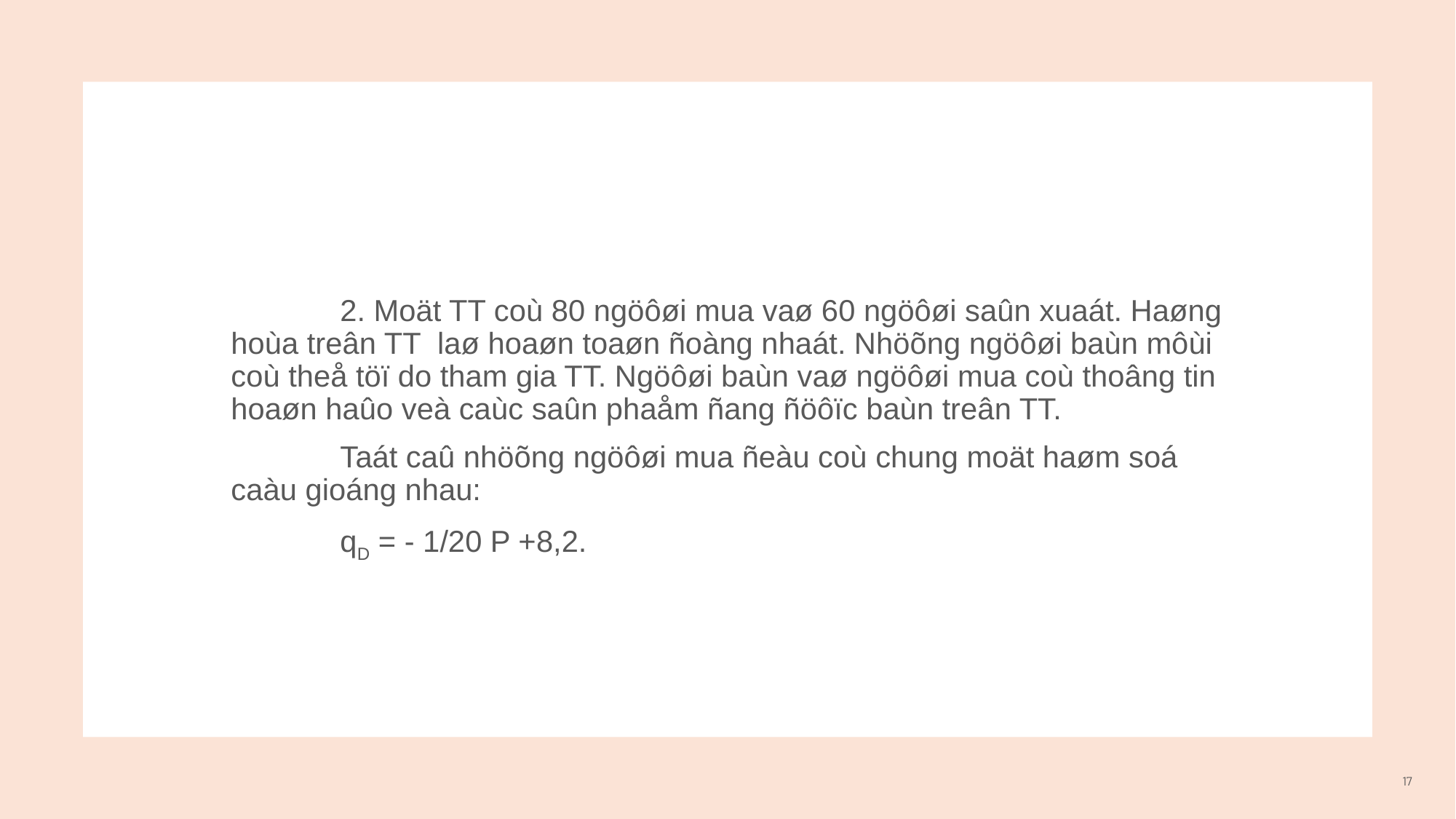

#
		2. Moät TT coù 80 ngöôøi mua vaø 60 ngöôøi saûn xuaát. Haøng hoùa treân TT  laø hoaøn toaøn ñoàng nhaát. Nhöõng ngöôøi baùn môùi coù theå töï do tham gia TT. Ngöôøi baùn vaø ngöôøi mua coù thoâng tin hoaøn haûo veà caùc saûn phaåm ñang ñöôïc baùn treân TT.
		Taát caû nhöõng ngöôøi mua ñeàu coù chung moät haøm soá caàu gioáng nhau:
		qD = - 1/20 P +8,2.
17